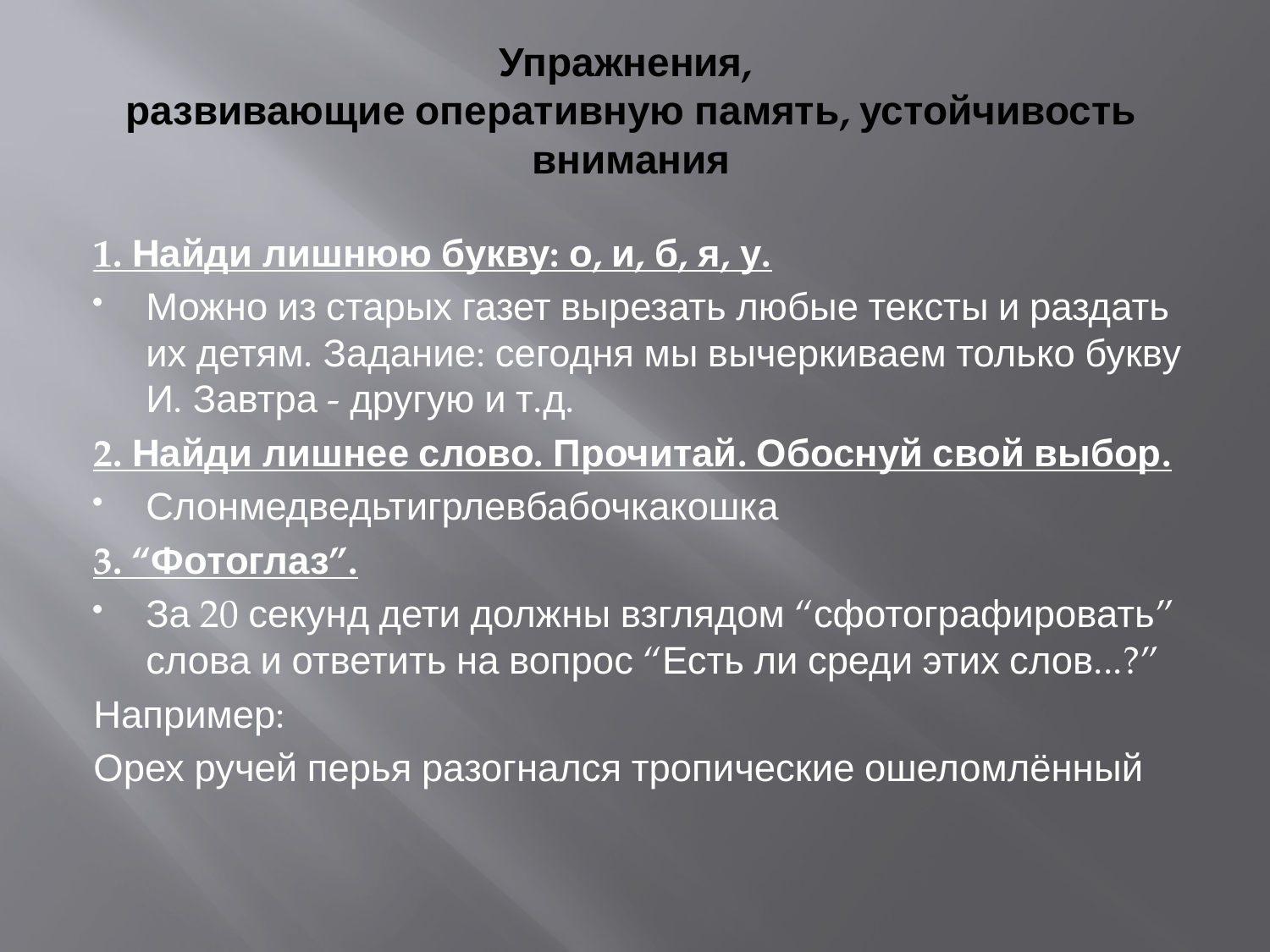

# Упражнения, развивающие оперативную память, устойчивость внимания
1. Найди лишнюю букву: о, и, б, я, у.
Можно из старых газет вырезать любые тексты и раздать их детям. Задание: сегодня мы вычеркиваем только букву И. Завтра - другую и т.д.
2. Найди лишнее слово. Прочитай. Обоснуй свой выбор.
Слонмедведьтигрлевбабочкакошка
3. “Фотоглаз”.
За 20 секунд дети должны взглядом “сфотографировать” слова и ответить на вопрос “Есть ли среди этих слов...?”
Например:
Орех ручей перья разогнался тропические ошеломлённый